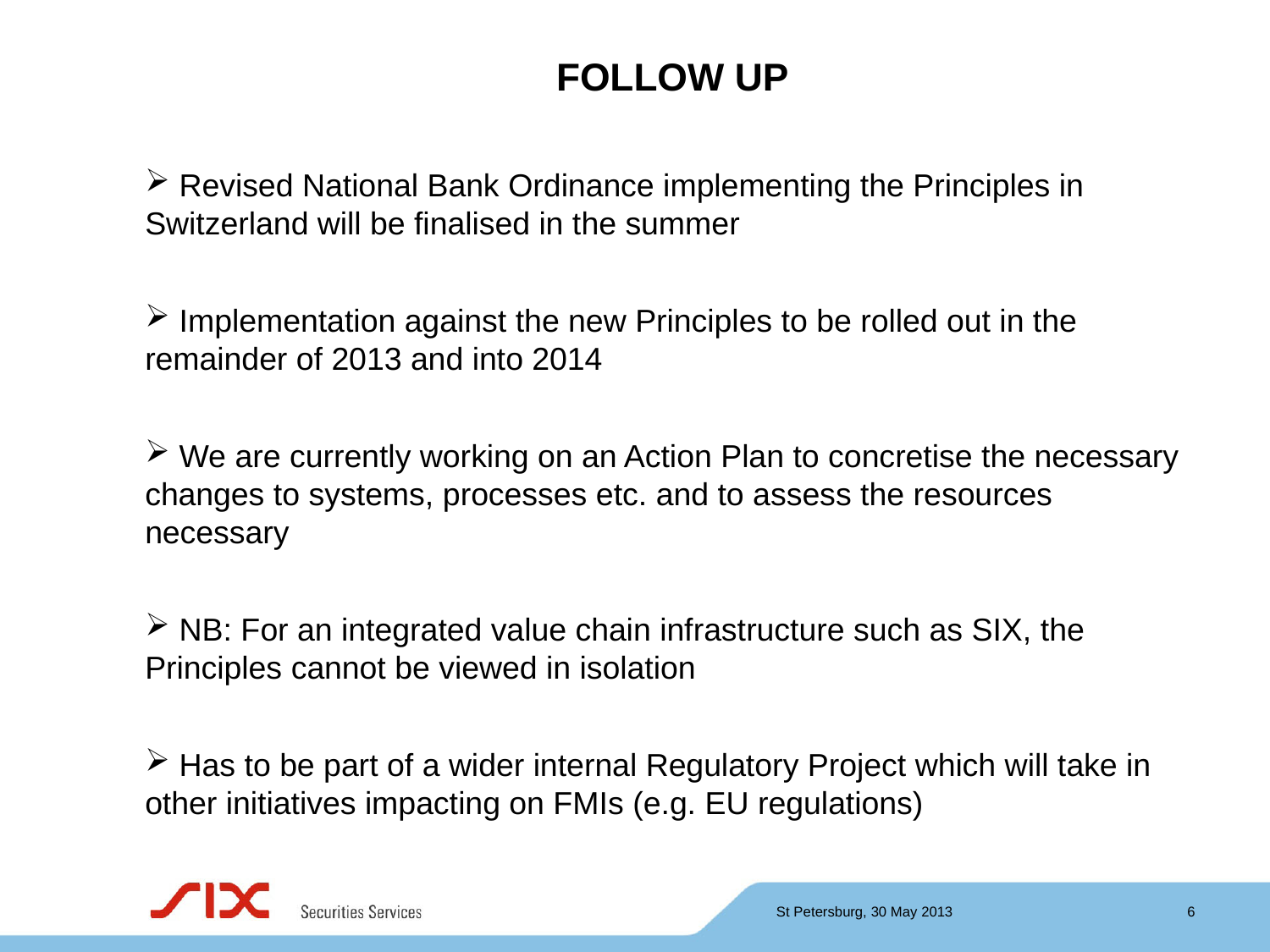

# FOLLOW UP

 Revised National Bank Ordinance implementing the Principles in Switzerland will be finalised in the summer

 Implementation against the new Principles to be rolled out in the remainder of 2013 and into 2014

 We are currently working on an Action Plan to concretise the necessary changes to systems, processes etc. and to assess the resources necessary

 NB: For an integrated value chain infrastructure such as SIX, the Principles cannot be viewed in isolation

 Has to be part of a wider internal Regulatory Project which will take in other initiatives impacting on FMIs (e.g. EU regulations)
6